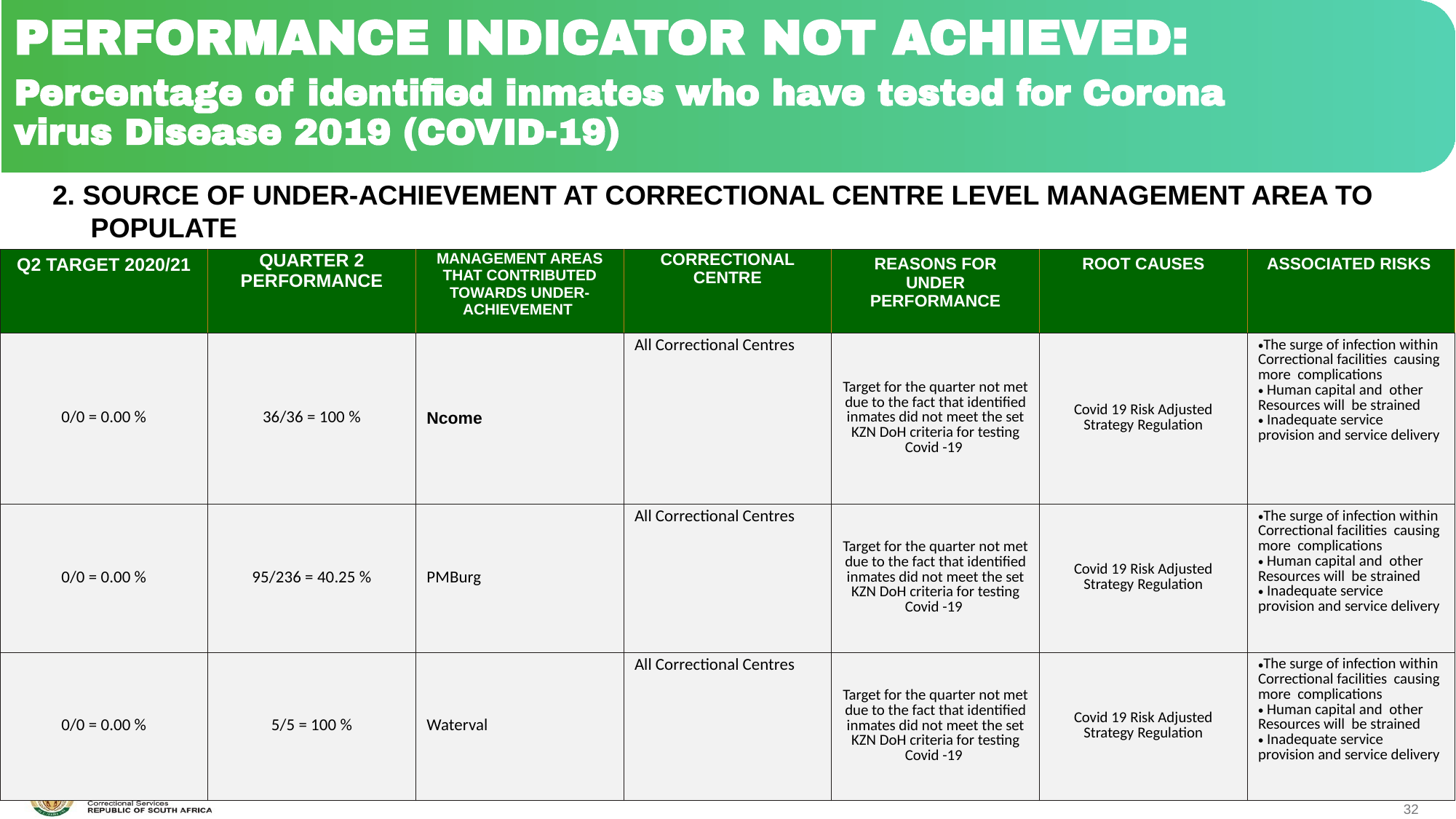

PERFORMANCE INDICATOR NOT ACHIEVED:
Percentage of identified inmates who have tested for Corona virus Disease 2019 (COVID-19)
     2. SOURCE OF UNDER-ACHIEVEMENT AT CORRECTIONAL CENTRE LEVEL MANAGEMENT AREA TO
          POPULATE
| Q2 TARGET 2020/21 | QUARTER 2 PERFORMANCE | MANAGEMENT AREAS THAT CONTRIBUTED TOWARDS UNDER-ACHIEVEMENT | CORRECTIONAL CENTRE | REASONS FOR UNDER PERFORMANCE | ROOT CAUSES | ASSOCIATED RISKS |
| --- | --- | --- | --- | --- | --- | --- |
| 0/0 = 0.00 % | 36/36 = 100 % | Ncome | All Correctional Centres | Target for the quarter not met due to the fact that identified inmates did not meet the set KZN DoH criteria for testing Covid -19 | Covid 19 Risk Adjusted Strategy Regulation | The surge of infection within Correctional facilities causing more complications Human capital and other Resources will be strained Inadequate service provision and service delivery |
| 0/0 = 0.00 % | 95/236 = 40.25 % | PMBurg | All Correctional Centres | Target for the quarter not met due to the fact that identified inmates did not meet the set KZN DoH criteria for testing Covid -19 | Covid 19 Risk Adjusted Strategy Regulation | The surge of infection within Correctional facilities causing more complications Human capital and other Resources will be strained Inadequate service provision and service delivery |
| 0/0 = 0.00 % | 5/5 = 100 % | Waterval | All Correctional Centres | Target for the quarter not met due to the fact that identified inmates did not meet the set KZN DoH criteria for testing Covid -19 | Covid 19 Risk Adjusted Strategy Regulation | The surge of infection within Correctional facilities causing more complications Human capital and other Resources will be strained Inadequate service provision and service delivery |